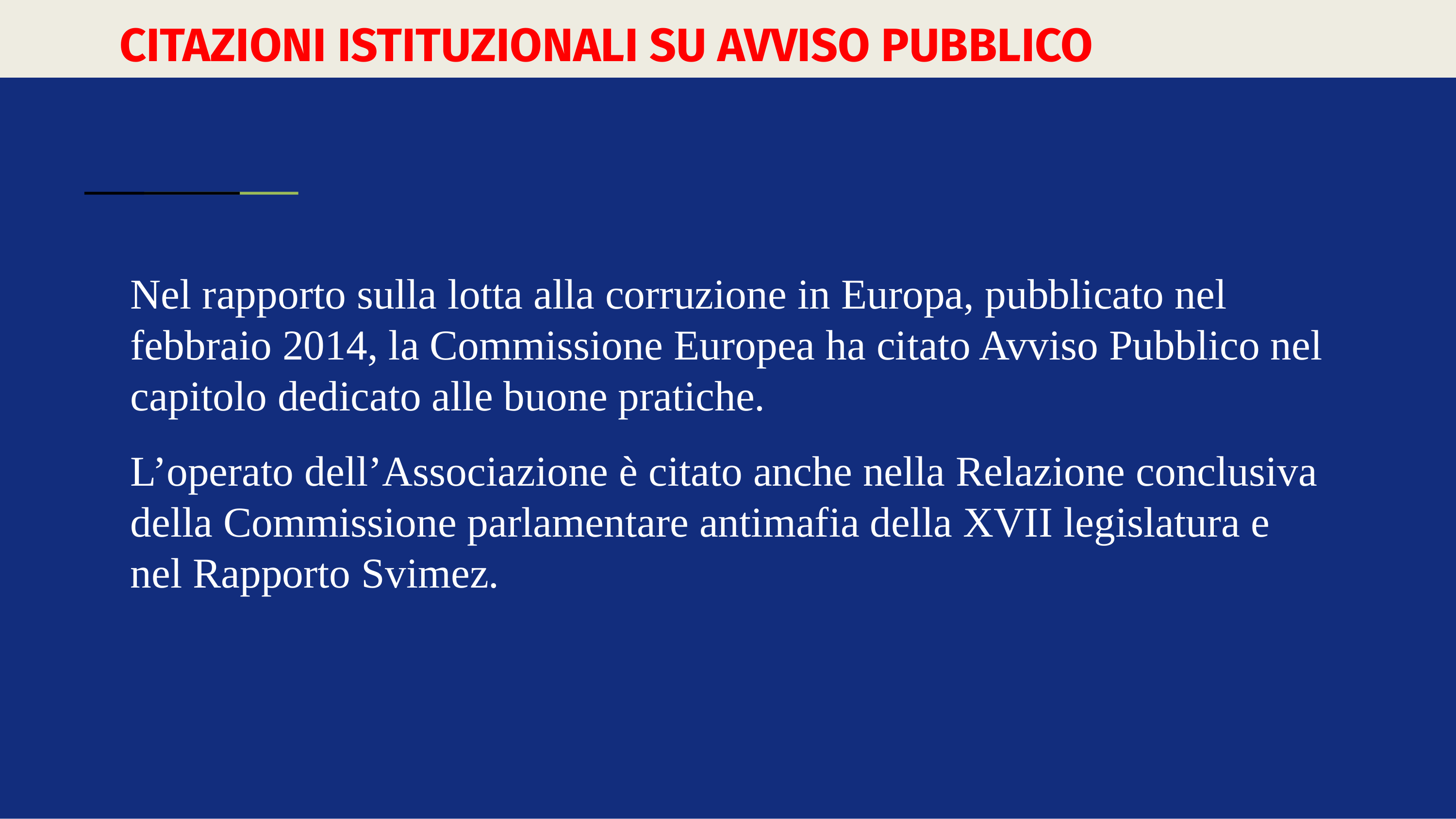

# CITAZIONI ISTITUZIONALI SU AVVISO PUBBLICO
Nel rapporto sulla lotta alla corruzione in Europa, pubblicato nel febbraio 2014, la Commissione Europea ha citato Avviso Pubblico nel capitolo dedicato alle buone pratiche.
L’operato dell’Associazione è citato anche nella Relazione conclusiva della Commissione parlamentare antimafia della XVII legislatura e nel Rapporto Svimez.